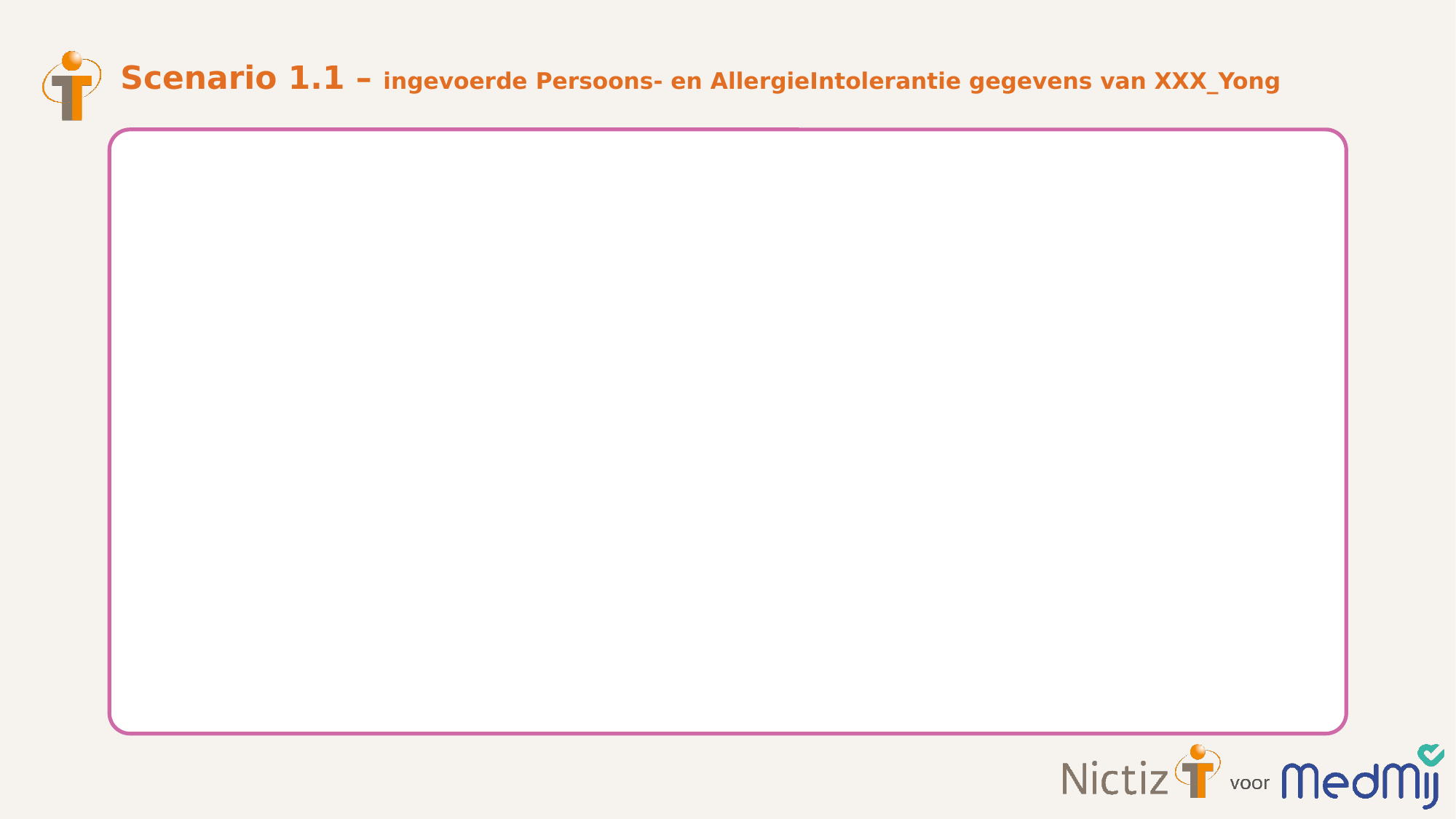

# Scenario 1.1 – ingevoerde Persoons- en AllergieIntolerantie gegevens van XXX_Yong